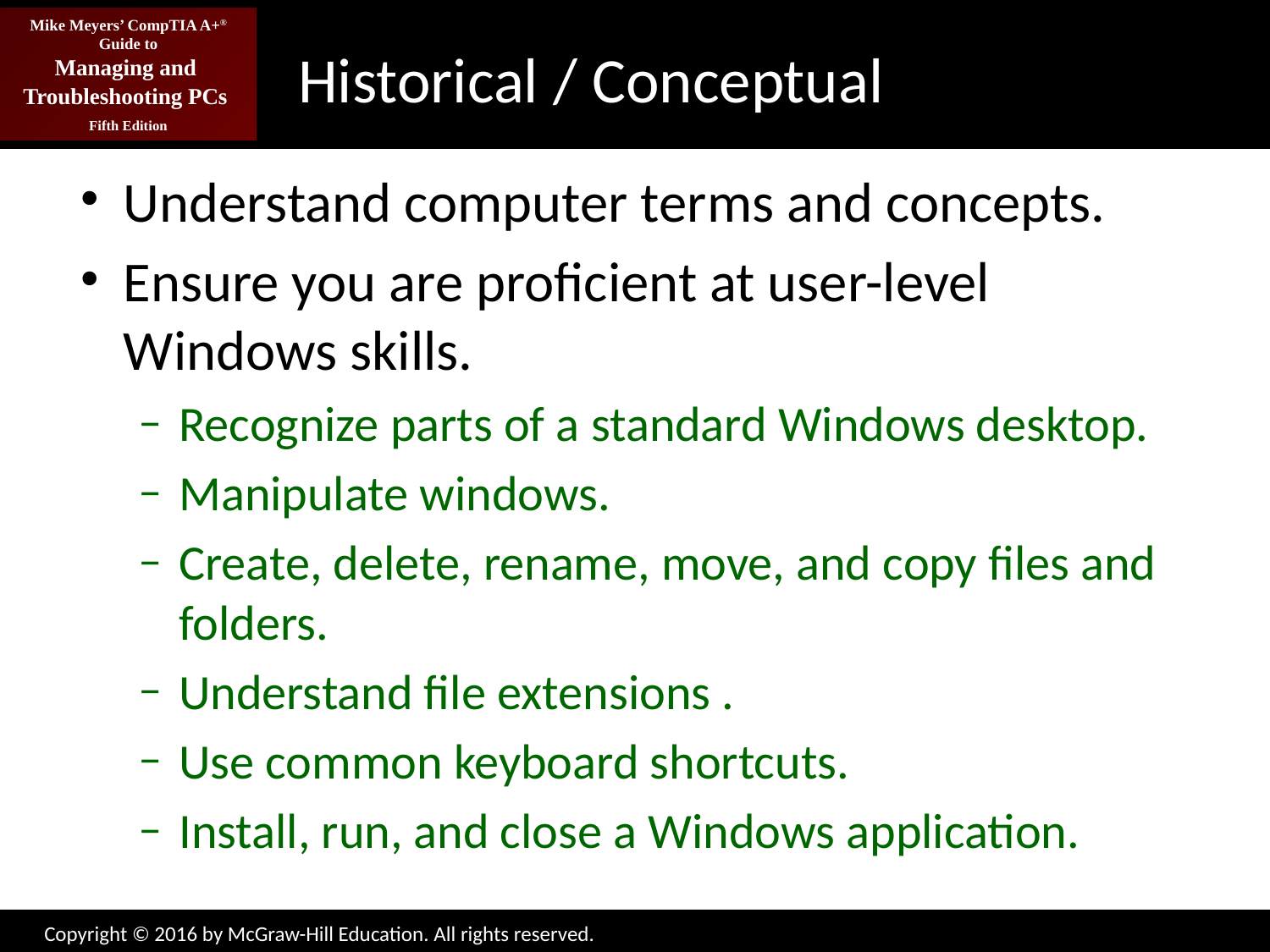

# Historical / Conceptual
Understand computer terms and concepts.
Ensure you are proficient at user-level Windows skills.
Recognize parts of a standard Windows desktop.
Manipulate windows.
Create, delete, rename, move, and copy files and folders.
Understand file extensions .
Use common keyboard shortcuts.
Install, run, and close a Windows application.